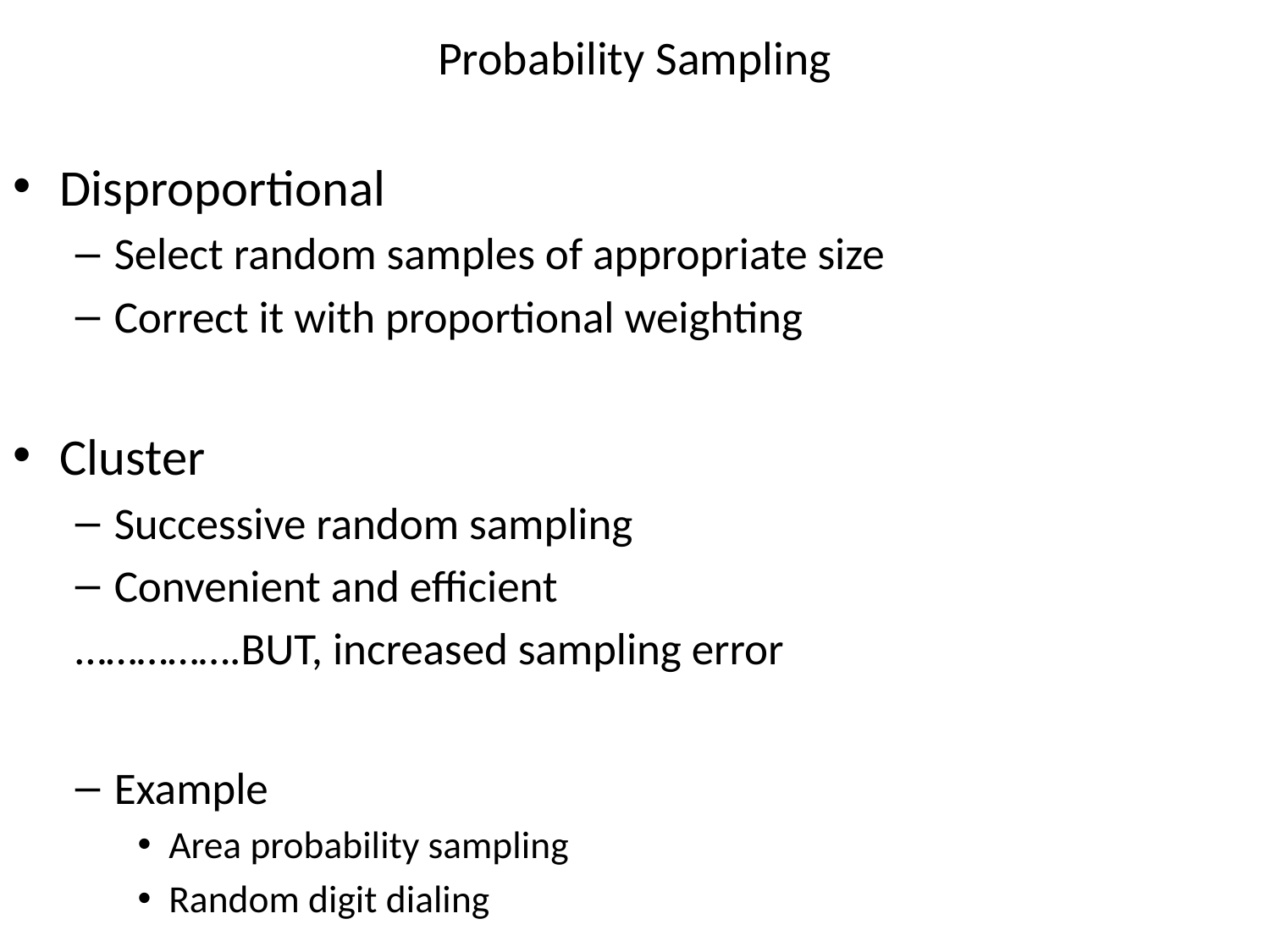

# Probability Sampling
Disproportional
Select random samples of appropriate size
Correct it with proportional weighting

Cluster
Successive random sampling
Convenient and efficient
…………….BUT, increased sampling error

Example
Area probability sampling
Random digit dialing